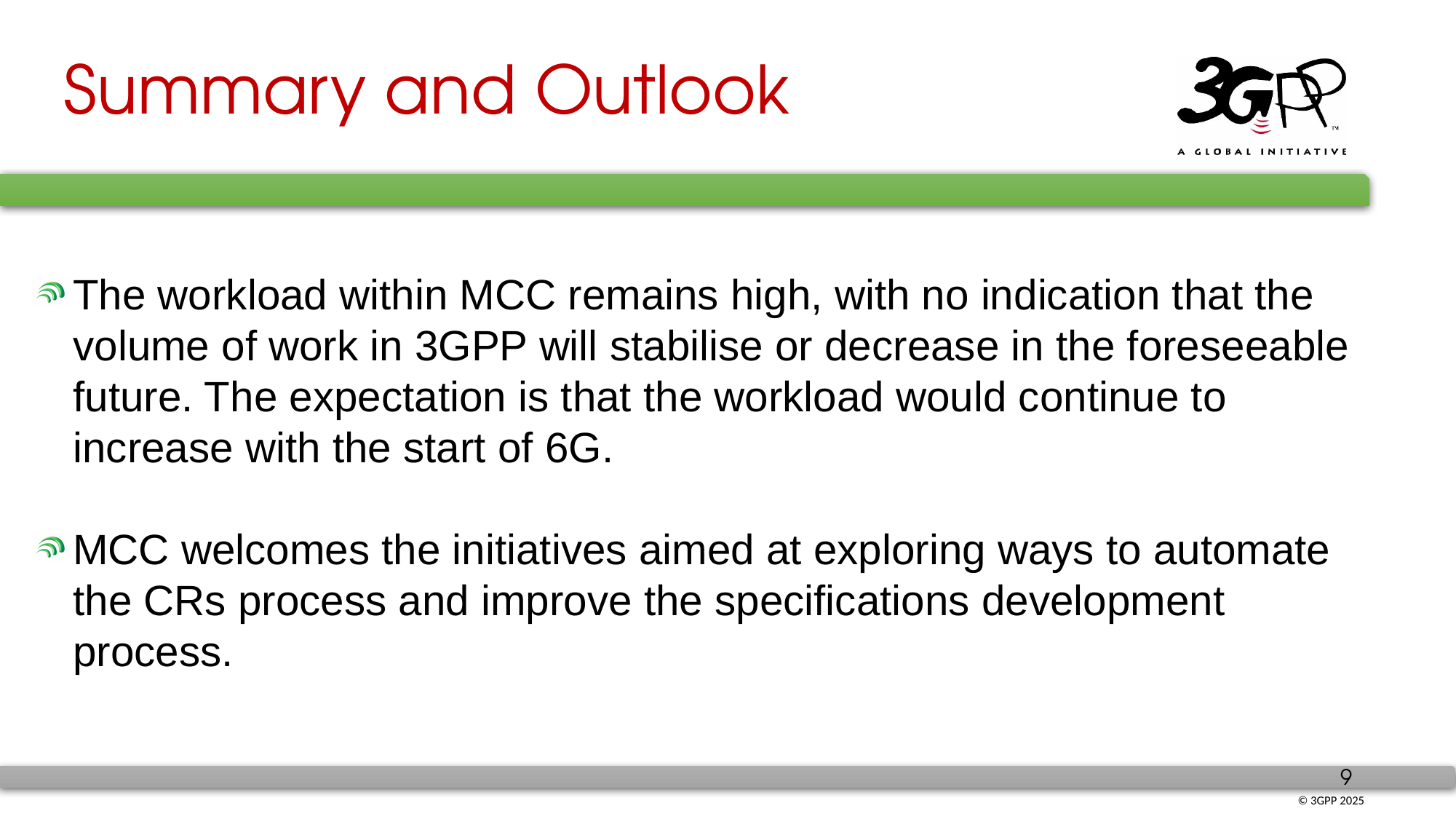

# Summary and Outlook
The workload within MCC remains high, with no indication that the volume of work in 3GPP will stabilise or decrease in the foreseeable future. The expectation is that the workload would continue to increase with the start of 6G.

MCC welcomes the initiatives aimed at exploring ways to automate the CRs process and improve the specifications development process.